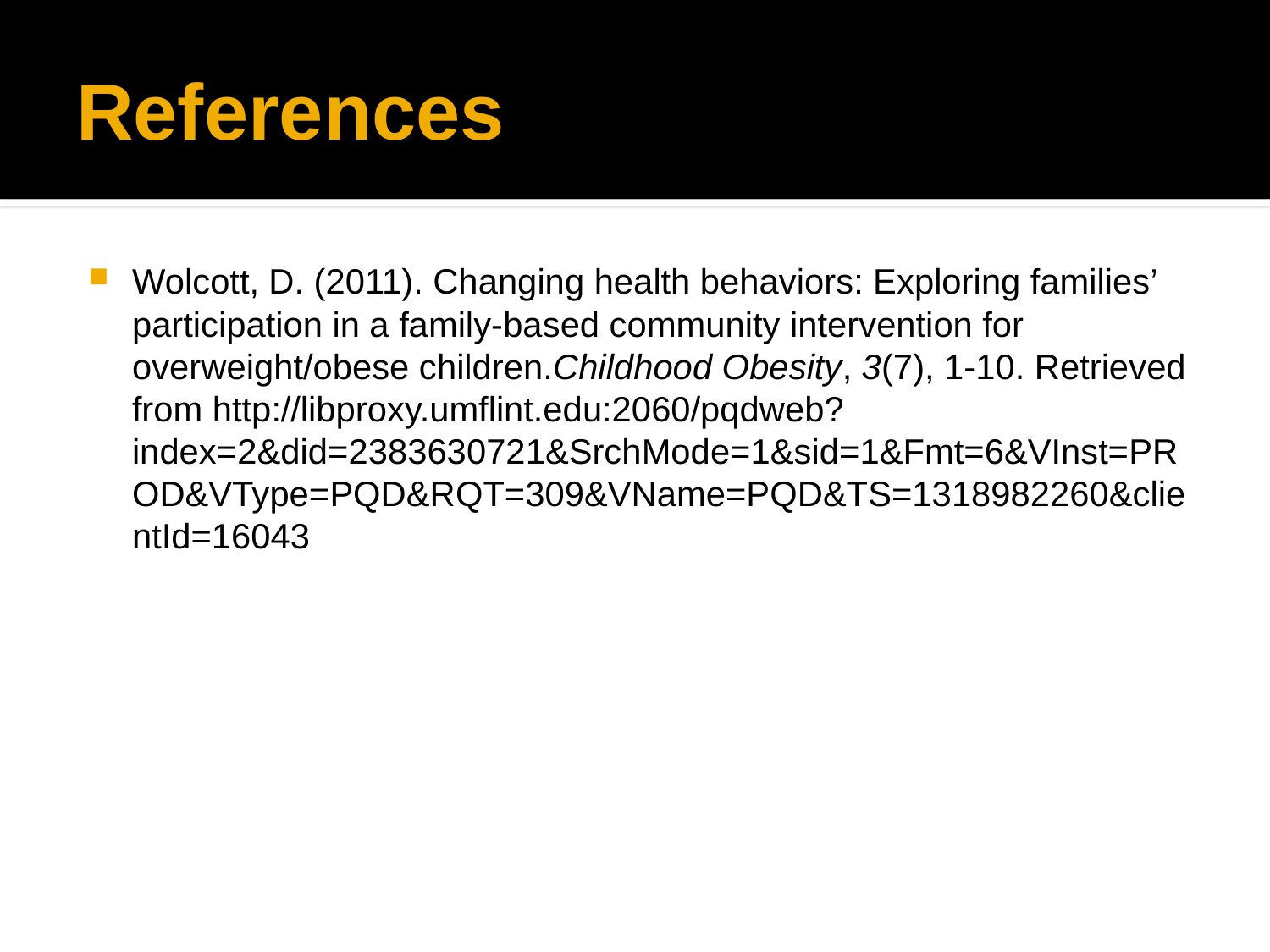

# References
Wolcott, D. (2011). Changing health behaviors: Exploring families’ participation in a family-based community intervention for overweight/obese children.Childhood Obesity, 3(7), 1-10. Retrieved from http://libproxy.umflint.edu:2060/pqdweb?index=2&did=2383630721&SrchMode=1&sid=1&Fmt=6&VInst=PROD&VType=PQD&RQT=309&VName=PQD&TS=1318982260&clientId=16043